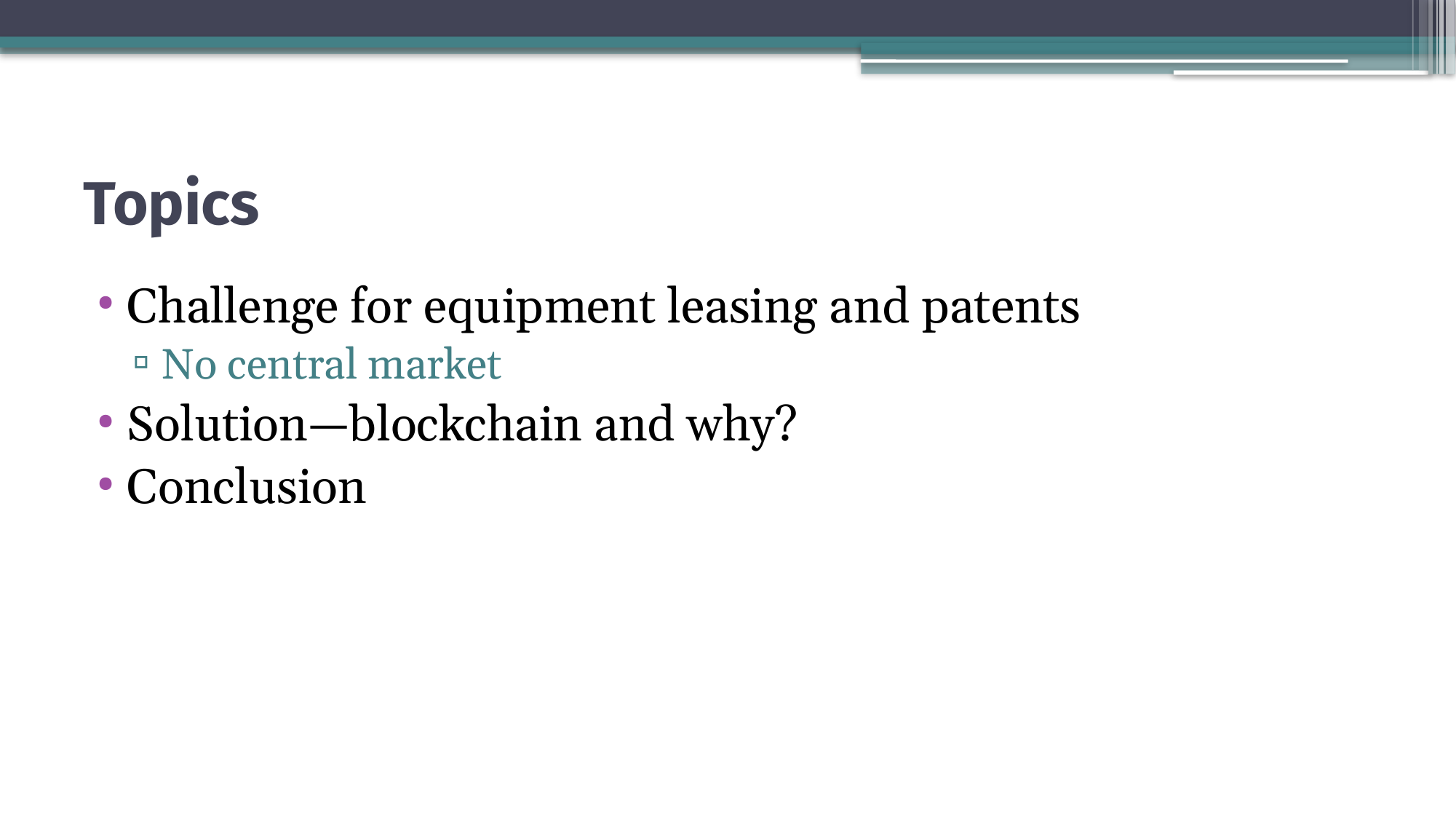

# Topics
Challenge for equipment leasing and patents
No central market
Solution—blockchain and why?
Conclusion